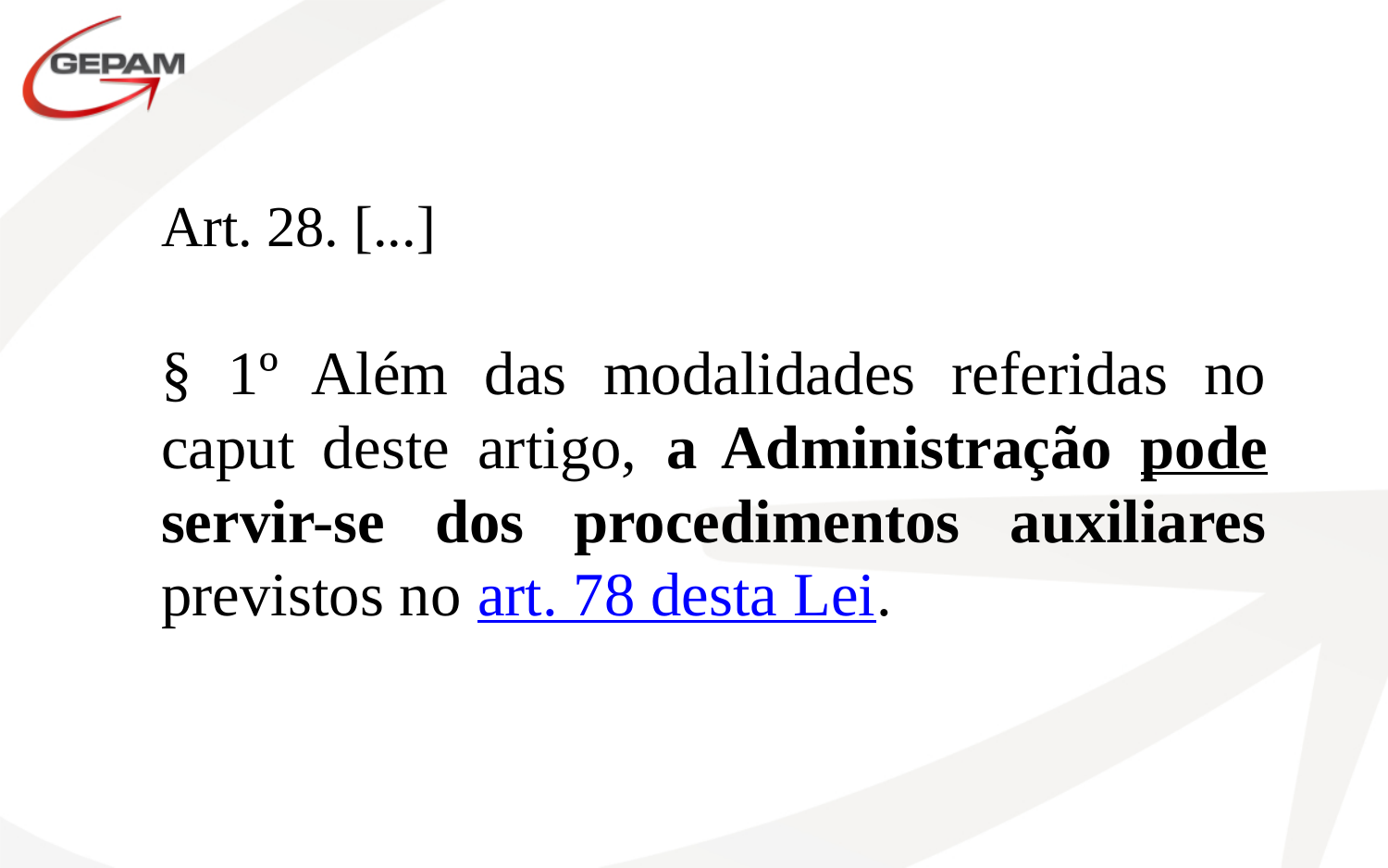

Art. 28. [...]

§ 1º Além das modalidades referidas no caput deste artigo, a Administração pode servir-se dos procedimentos auxiliares previstos no art. 78 desta Lei.